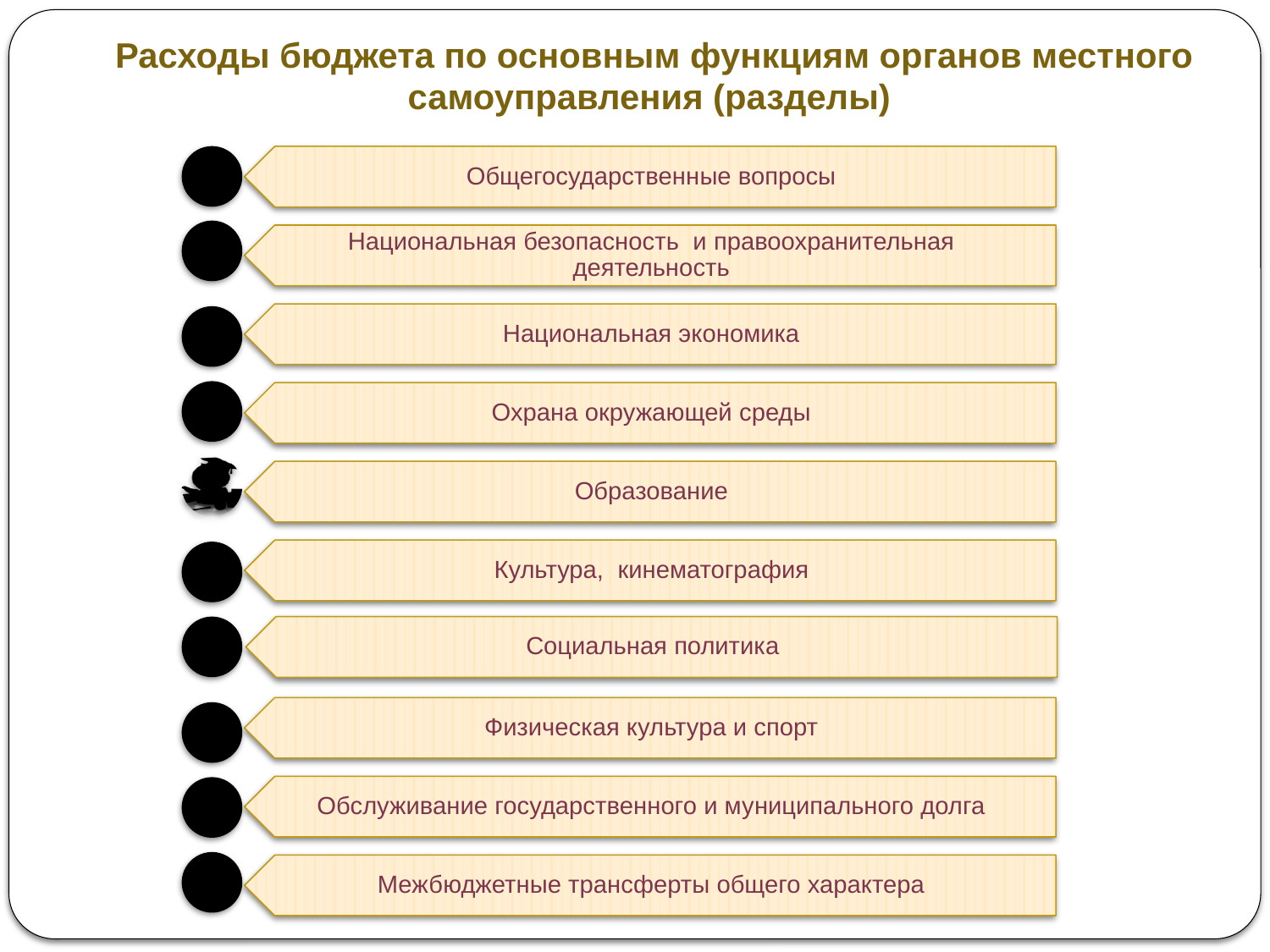

Расходы бюджета по основным функциям органов местного самоуправления (разделы)
Общегосударственные вопросы
Национальная безопасность  и правоохранительная деятельность
Национальная экономика
Охрана окружающей среды
Образование
Культура,  кинематография
Социальная политика
Физическая культура и спорт
Обслуживание государственного и муниципального долга
Межбюджетные трансферты общего характера